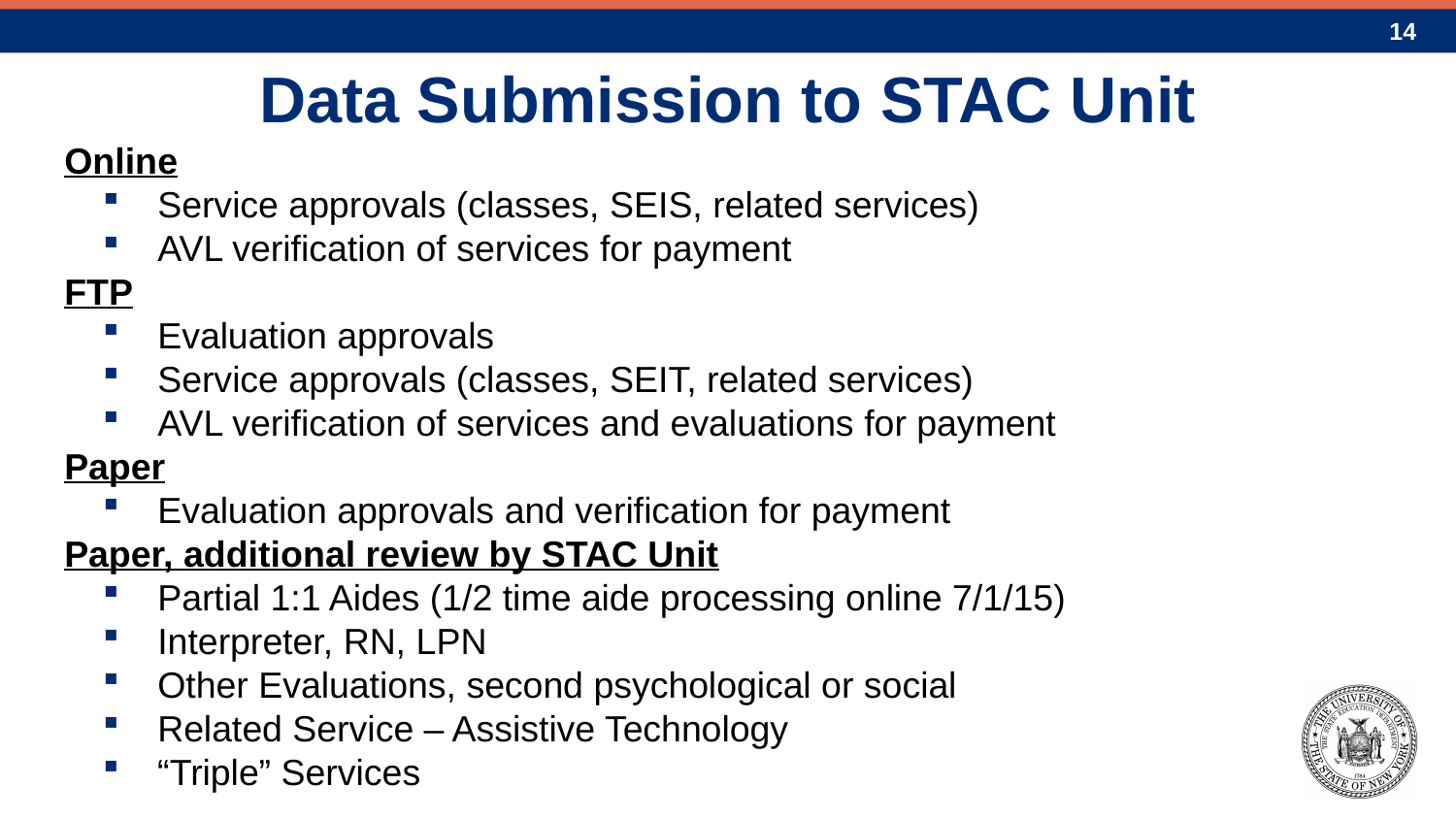

# Data Submission to STAC Unit
Online
  Service approvals (classes, SEIS, related services)
  AVL verification of services for payment
FTP
  Evaluation approvals
  Service approvals (classes, SEIT, related services)
  AVL verification of services and evaluations for payment
Paper
  Evaluation approvals and verification for payment
Paper, additional review by STAC Unit
  Partial 1:1 Aides (1/2 time aide processing online 7/1/15)
  Interpreter, RN, LPN
  Other Evaluations, second psychological or social
  Related Service – Assistive Technology
  “Triple” Services